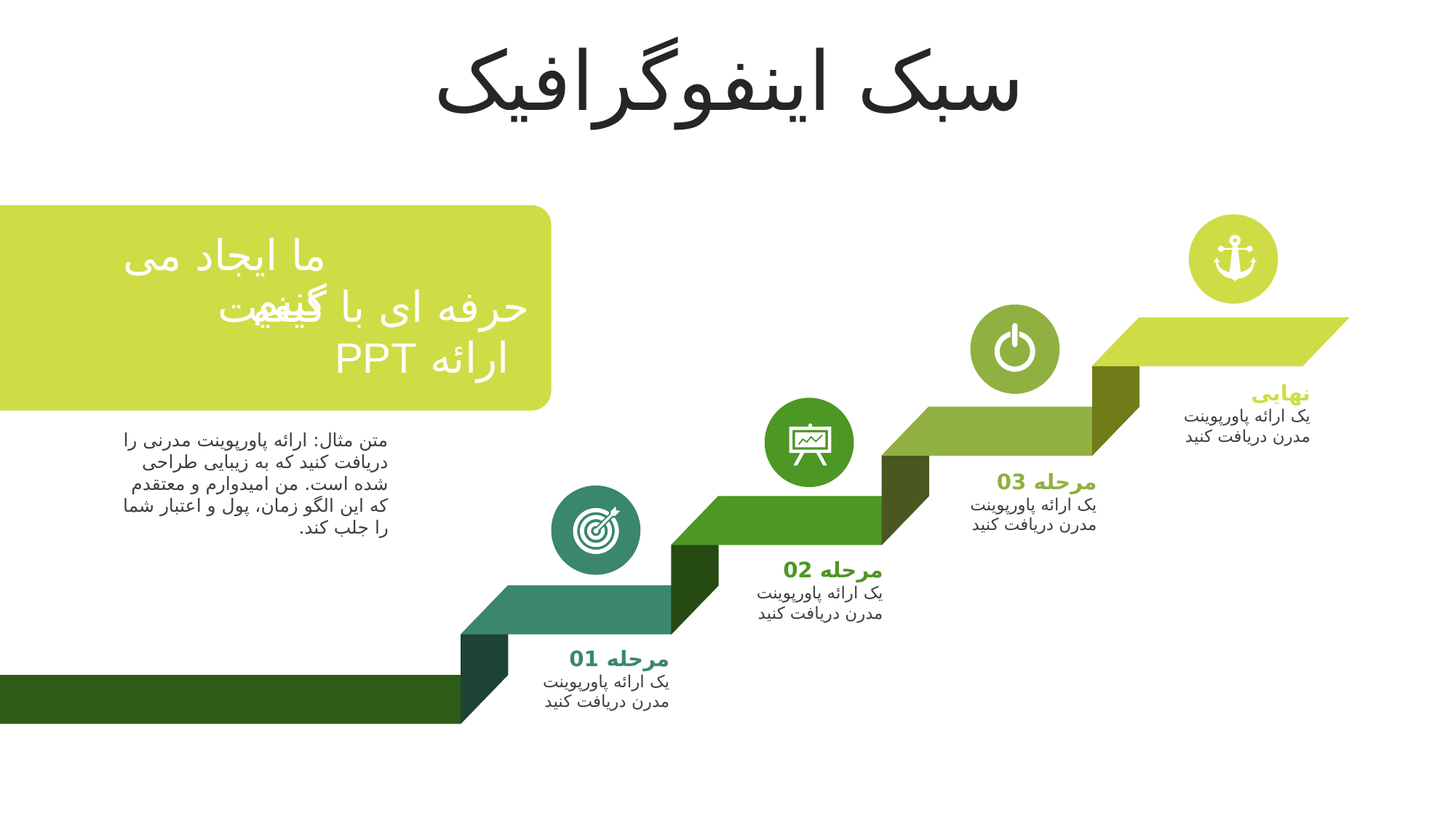

سبک اینفوگرافیک

ما ایجاد می کنیم
حرفه ای با کیفیت
ارائه PPT

نهایی
یک ارائه پاورپوینت مدرن دریافت کنید

متن مثال: ارائه پاورپوینت مدرنی را دریافت کنید که به زیبایی طراحی شده است. من امیدوارم و معتقدم که این الگو زمان، پول و اعتبار شما را جلب کند.

مرحله 03
یک ارائه پاورپوینت مدرن دریافت کنید

مرحله 02
یک ارائه پاورپوینت مدرن دریافت کنید

مرحله 01
یک ارائه پاورپوینت مدرن دریافت کنید